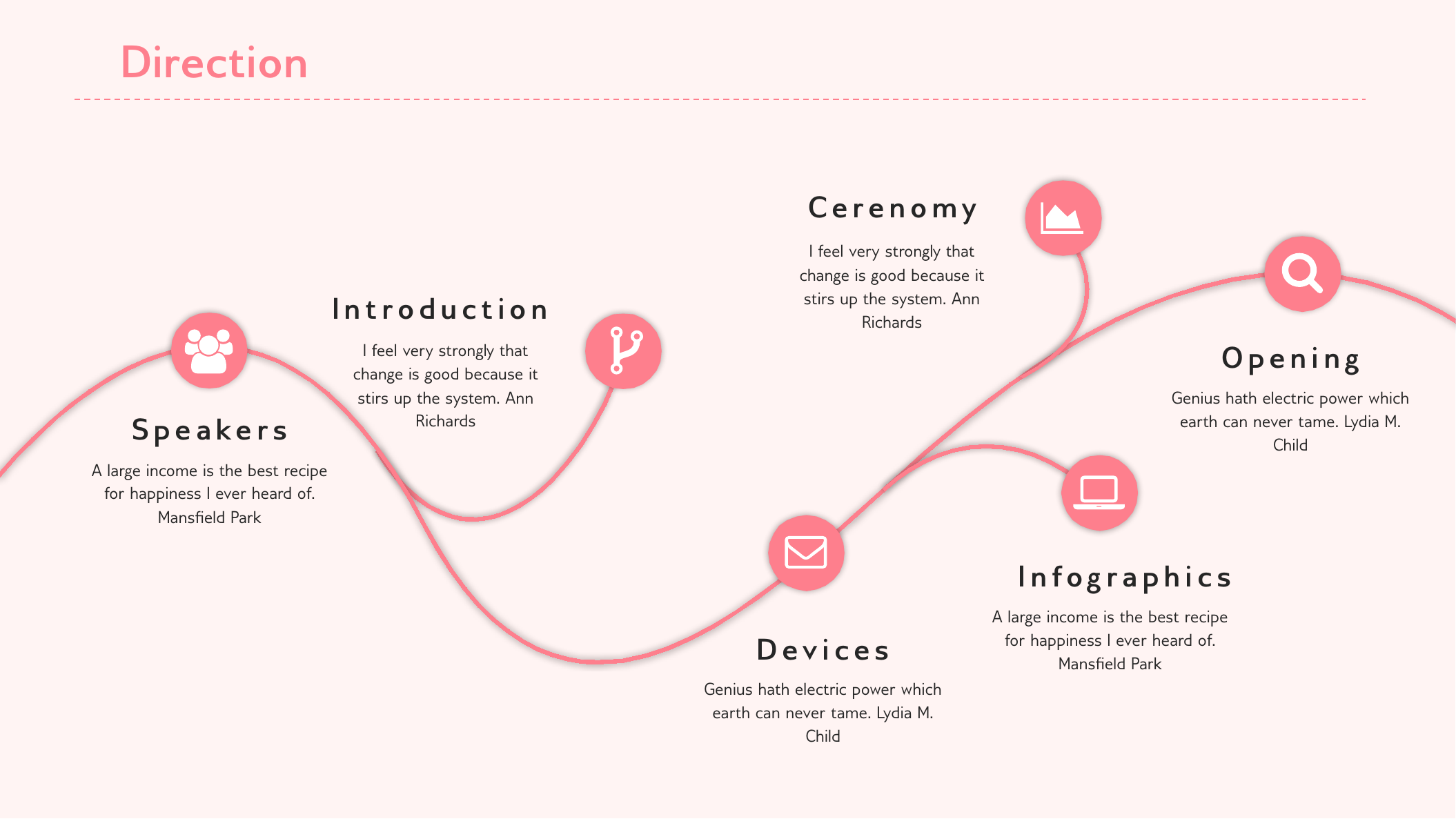

Direction

Cerenomy
I feel very strongly that change is good because it stirs up the system. Ann Richards

Introduction
I feel very strongly that change is good because it stirs up the system. Ann Richards

Opening
Genius hath electric power which earth can never tame. Lydia M. Child
Speakers
A large income is the best recipe for happiness I ever heard of. Mansfield Park

Infographics
A large income is the best recipe for happiness I ever heard of. Mansfield Park
Devices
Genius hath electric power which earth can never tame. Lydia M. Child